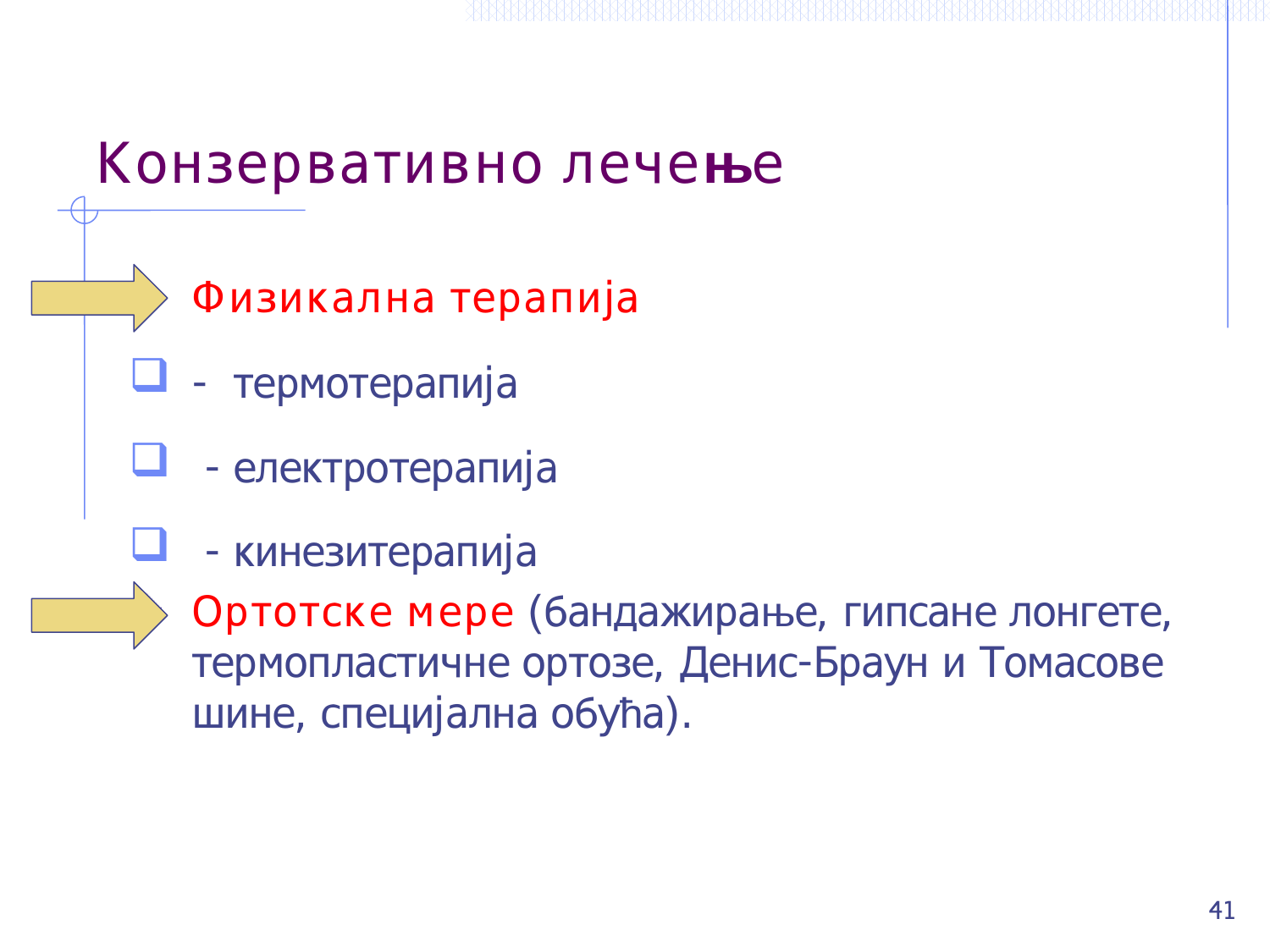

# Конзервативно лечење

Физикална терапија
-  термотерапија
 - електротерапија
 - кинезитерапија
Ортотске мере (бандажирање, гипсане лонгете, термопластичне ортозе, Денис-Браун и Томасове шине, специјална обућа).

41